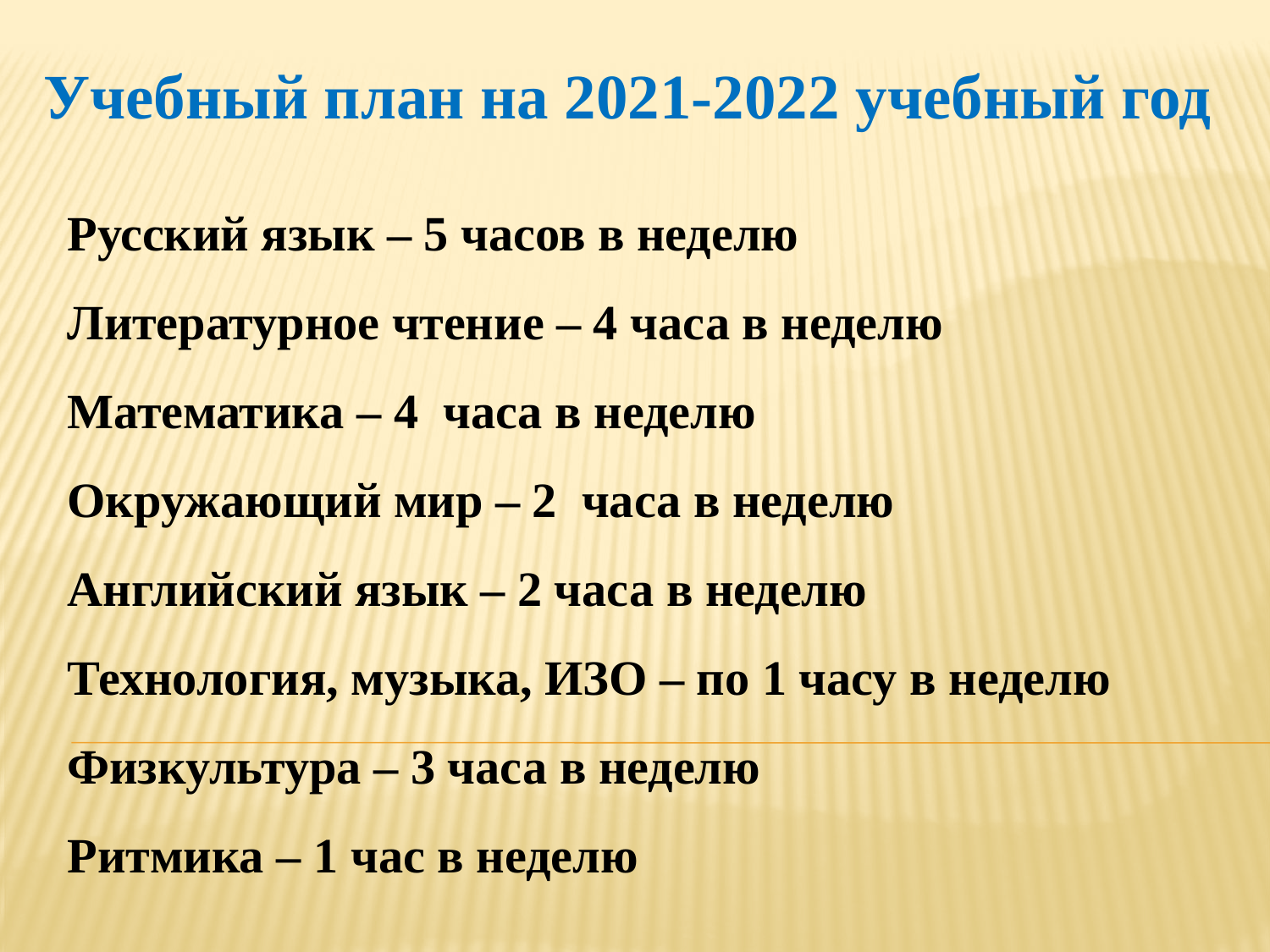

Учебный план на 2021-2022 учебный год
Русский язык – 5 часов в неделю
Литературное чтение – 4 часа в неделю
Математика – 4  часа в неделю
Окружающий мир – 2  часа в неделю
Английский язык – 2 часа в неделю
Технология, музыка, ИЗО – по 1 часу в неделю
Физкультура – 3 часа в неделю
Ритмика – 1 час в неделю